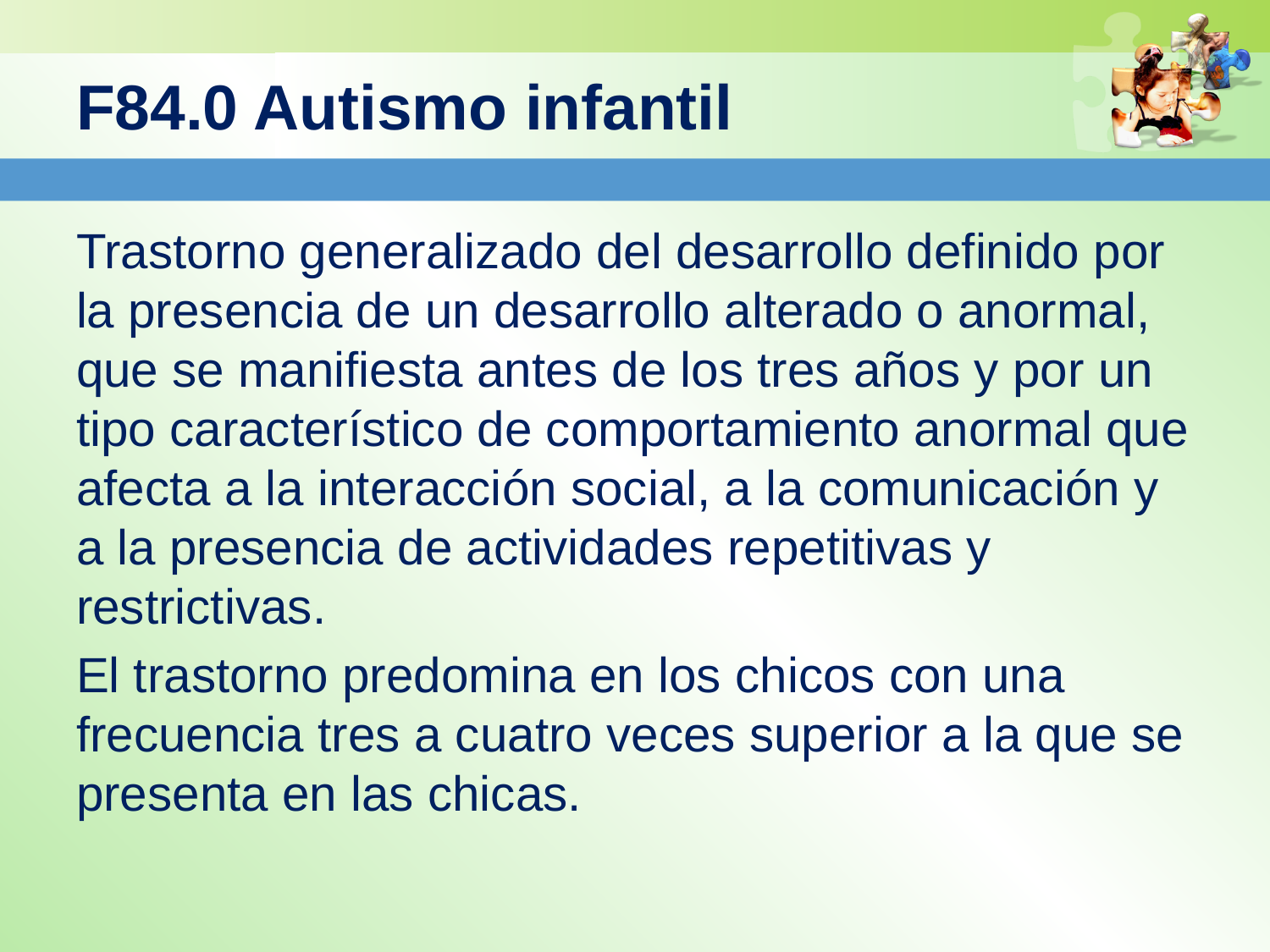

# F84.0 Autismo infantil
Trastorno generalizado del desarrollo definido por la presencia de un desarrollo alterado o anormal, que se manifiesta antes de los tres años y por un tipo característico de comportamiento anormal que afecta a la interacción social, a la comunicación y a la presencia de actividades repetitivas y restrictivas.
El trastorno predomina en los chicos con una frecuencia tres a cuatro veces superior a la que se presenta en las chicas.